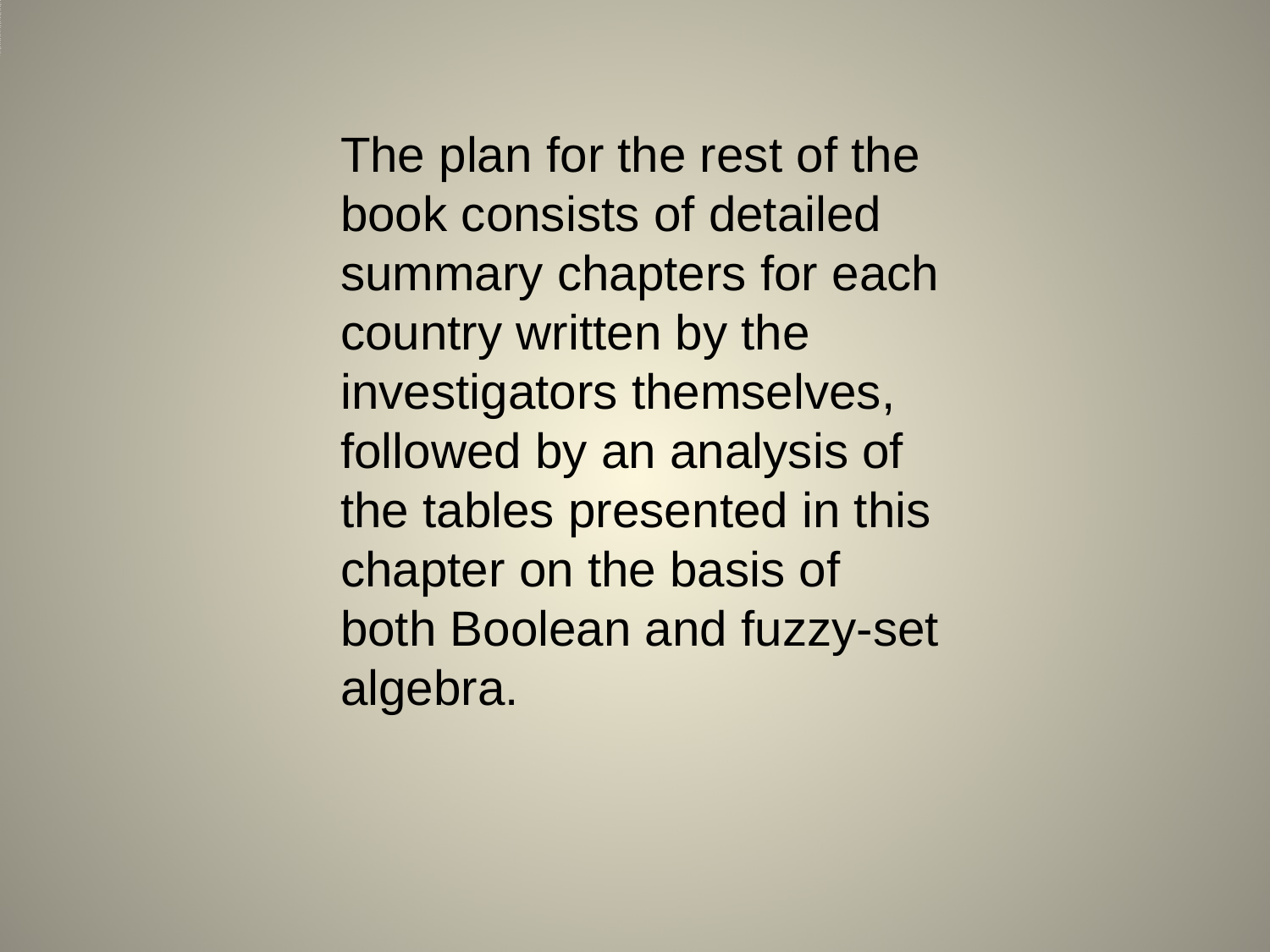

# The plan for the rest of the book consists of detailed summary chapters for e...
The plan for the rest of the book consists of detailed summary chapters for each country written by the investigators themselves, followed by an analysis of the tables presented in this chapter on the basis of both Boolean and fuzzy-set algebra.